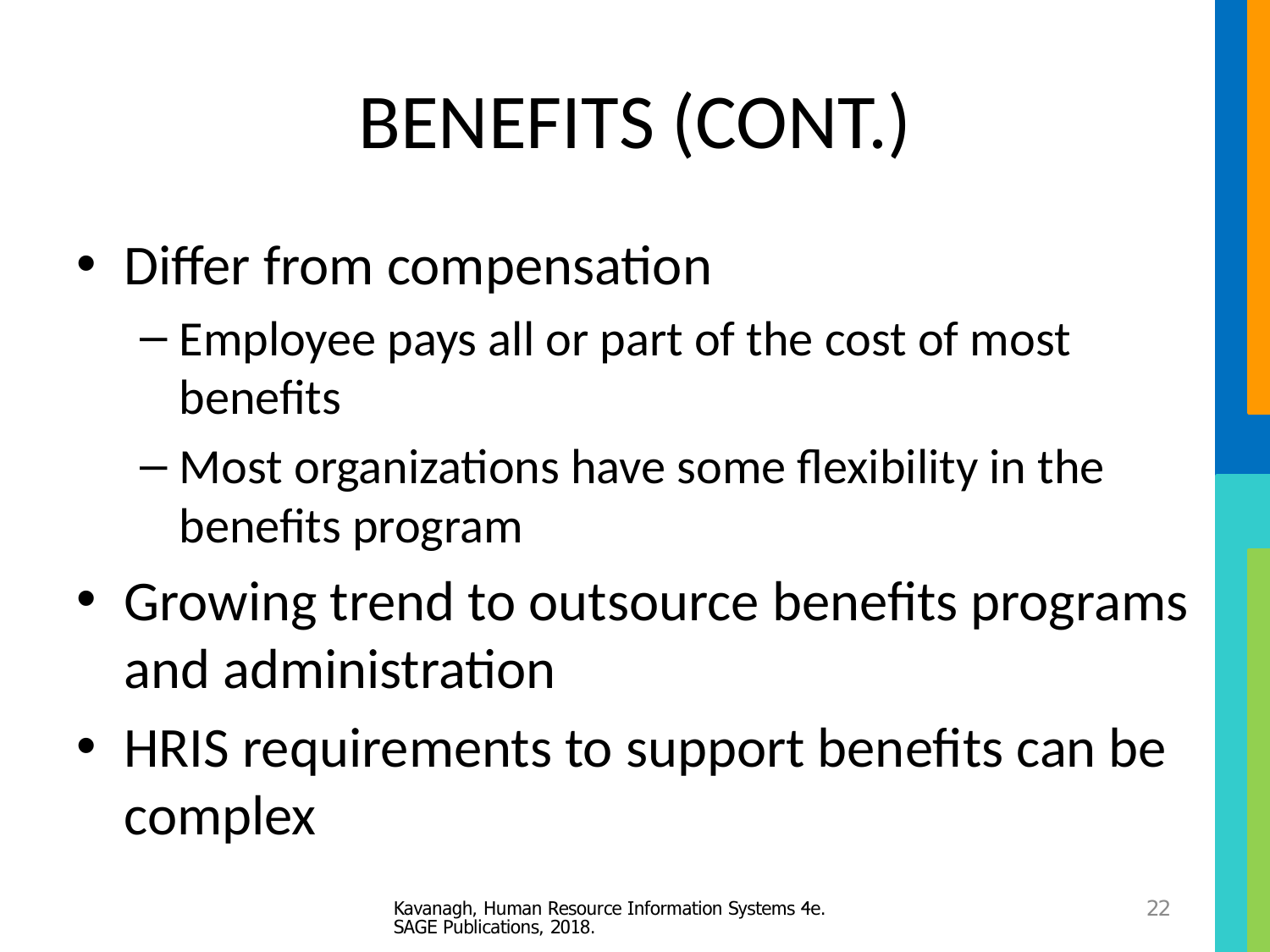

# BENEFITS (CONT.)
Differ from compensation
Employee pays all or part of the cost of most benefits
Most organizations have some flexibility in the benefits program
Growing trend to outsource benefits programs and administration
HRIS requirements to support benefits can be complex
Kavanagh, Human Resource Information Systems 4e. SAGE Publications, 2018.
22